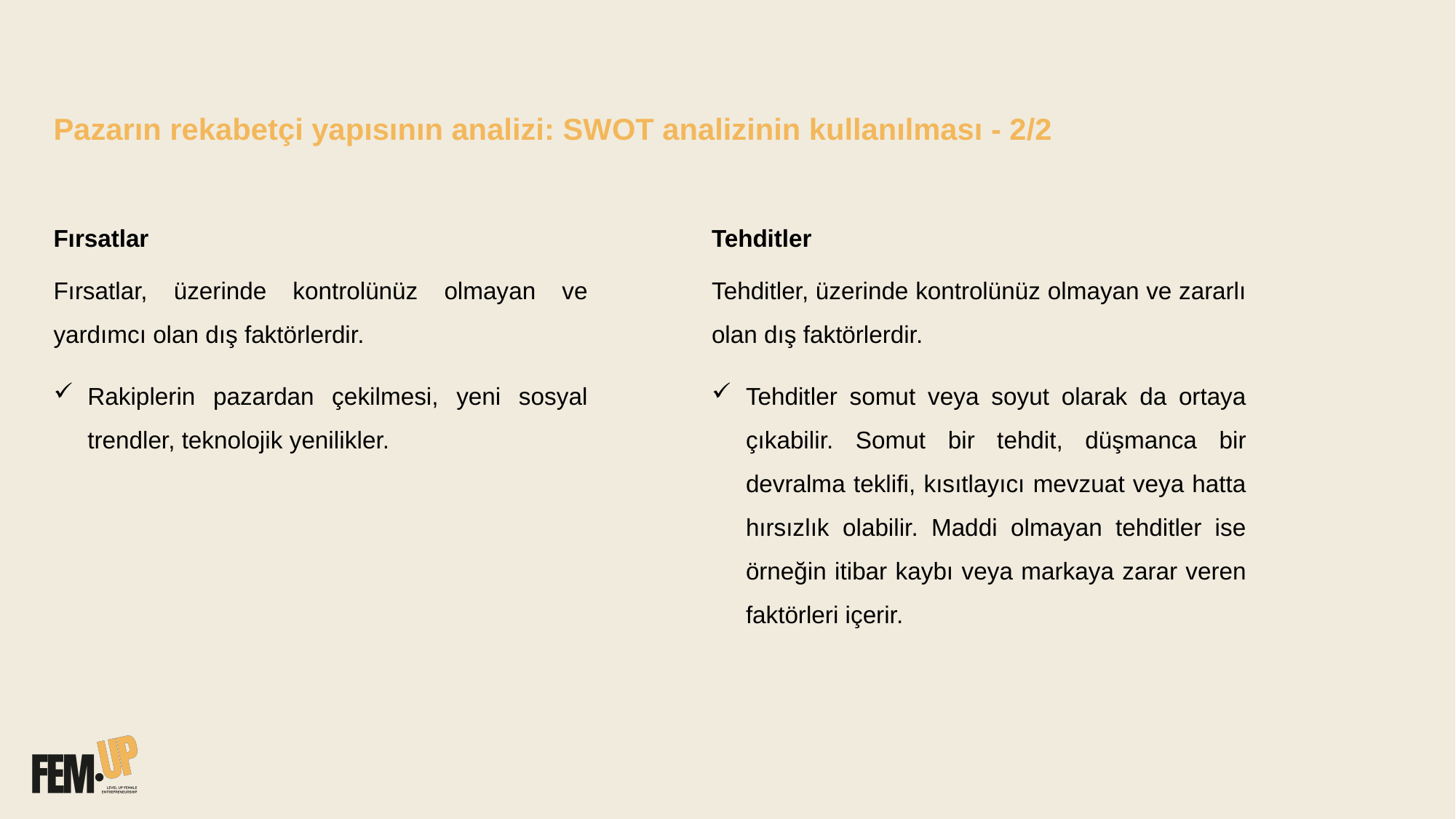

Pazarın rekabetçi yapısının analizi: SWOT analizinin kullanılması - 2/2
Fırsatlar
Fırsatlar, üzerinde kontrolünüz olmayan ve yardımcı olan dış faktörlerdir.
Rakiplerin pazardan çekilmesi, yeni sosyal trendler, teknolojik yenilikler.
Tehditler
Tehditler, üzerinde kontrolünüz olmayan ve zararlı olan dış faktörlerdir.
Tehditler somut veya soyut olarak da ortaya çıkabilir. Somut bir tehdit, düşmanca bir devralma teklifi, kısıtlayıcı mevzuat veya hatta hırsızlık olabilir. Maddi olmayan tehditler ise örneğin itibar kaybı veya markaya zarar veren faktörleri içerir.